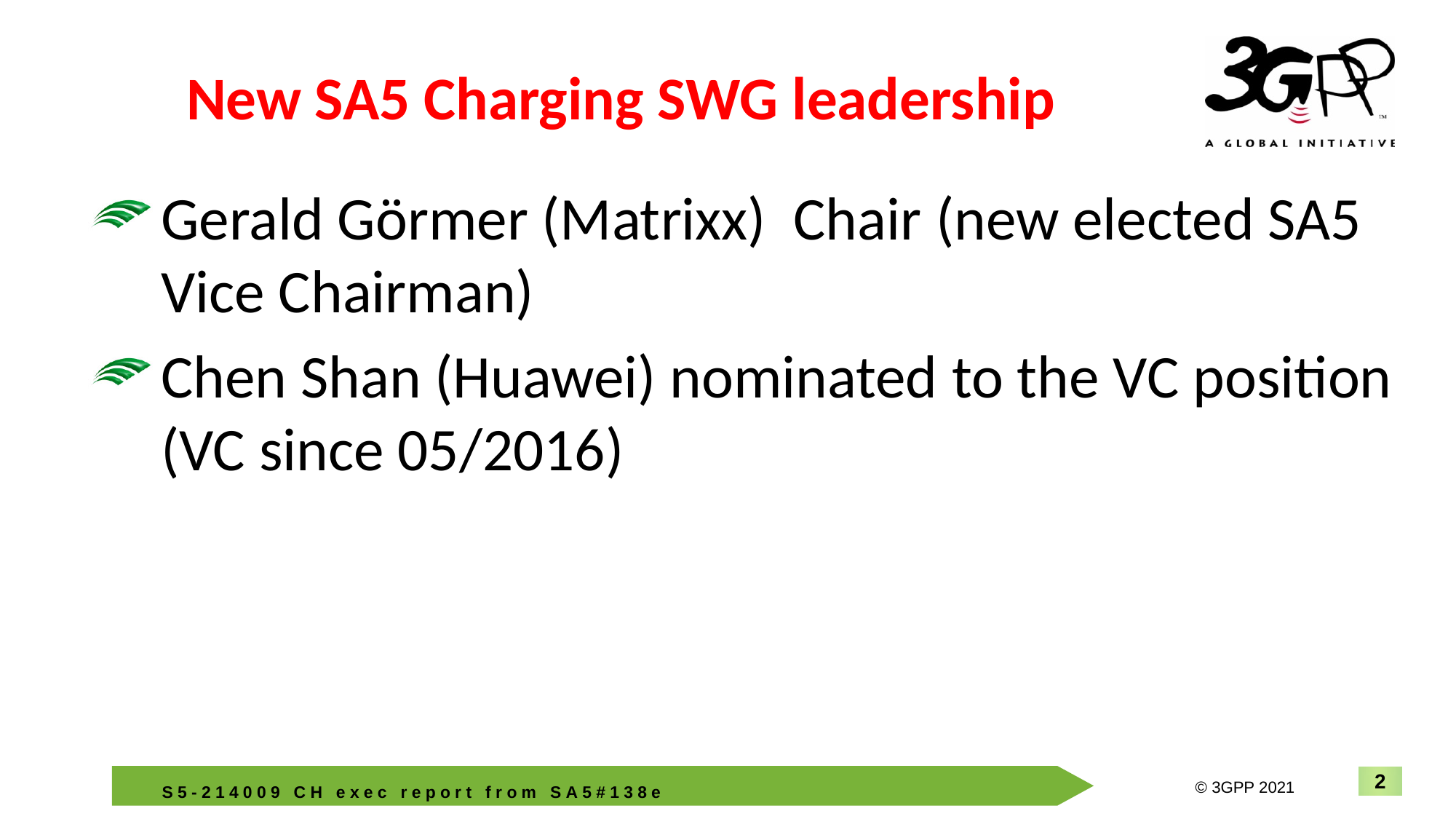

# New SA5 Charging SWG leadership
Gerald Görmer (Matrixx)  Chair (new elected SA5 Vice Chairman)
Chen Shan (Huawei) nominated to the VC position (VC since 05/2016)